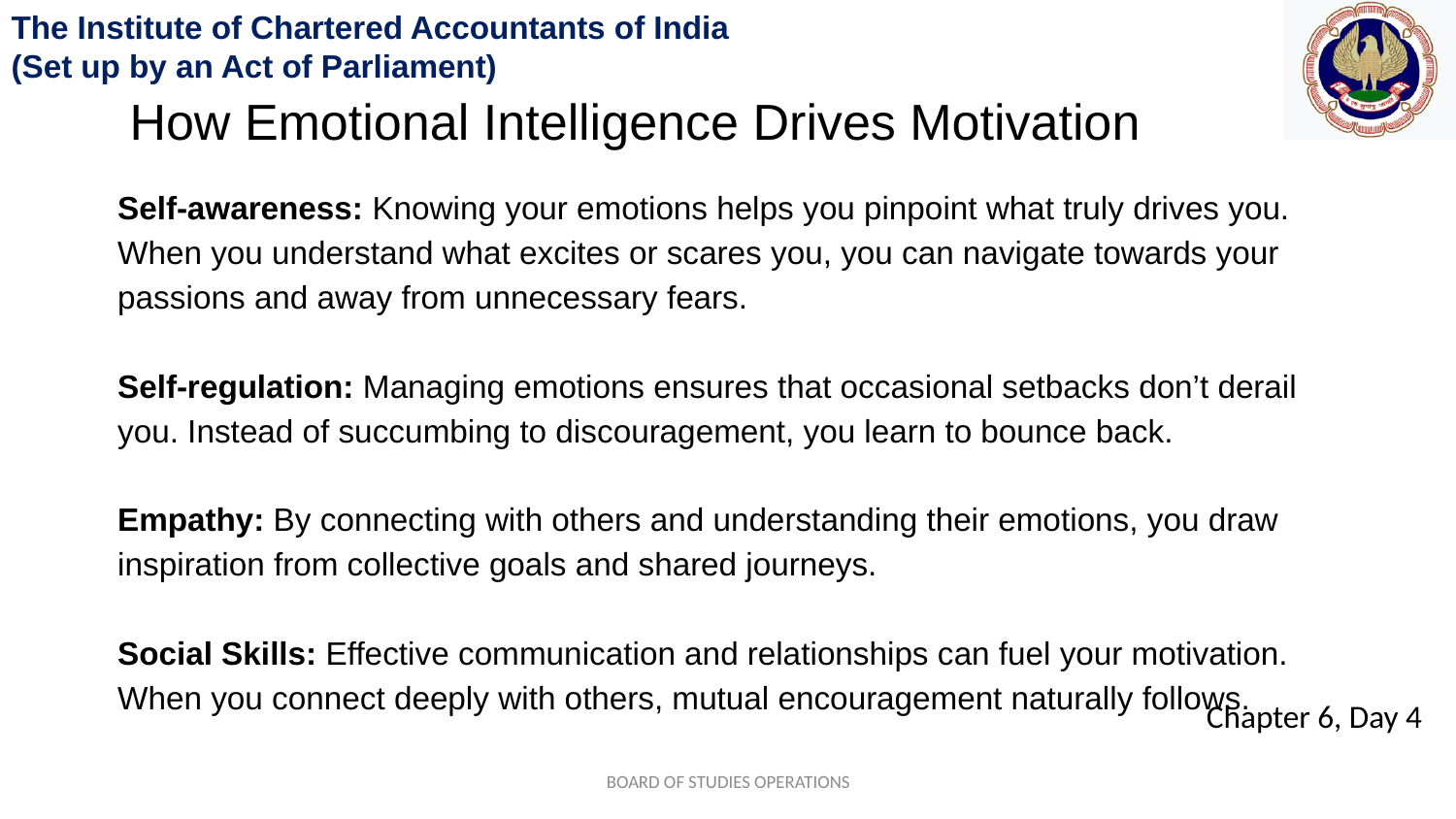

How Emotional Intelligence Drives Motivation
Self-awareness: Knowing your emotions helps you pinpoint what truly drives you. When you understand what excites or scares you, you can navigate towards your passions and away from unnecessary fears.

Self-regulation: Managing emotions ensures that occasional setbacks don’t derail you. Instead of succumbing to discouragement, you learn to bounce back.

Empathy: By connecting with others and understanding their emotions, you draw inspiration from collective goals and shared journeys.

Social Skills: Effective communication and relationships can fuel your motivation. When you connect deeply with others, mutual encouragement naturally follows.
BOARD OF STUDIES OPERATIONS